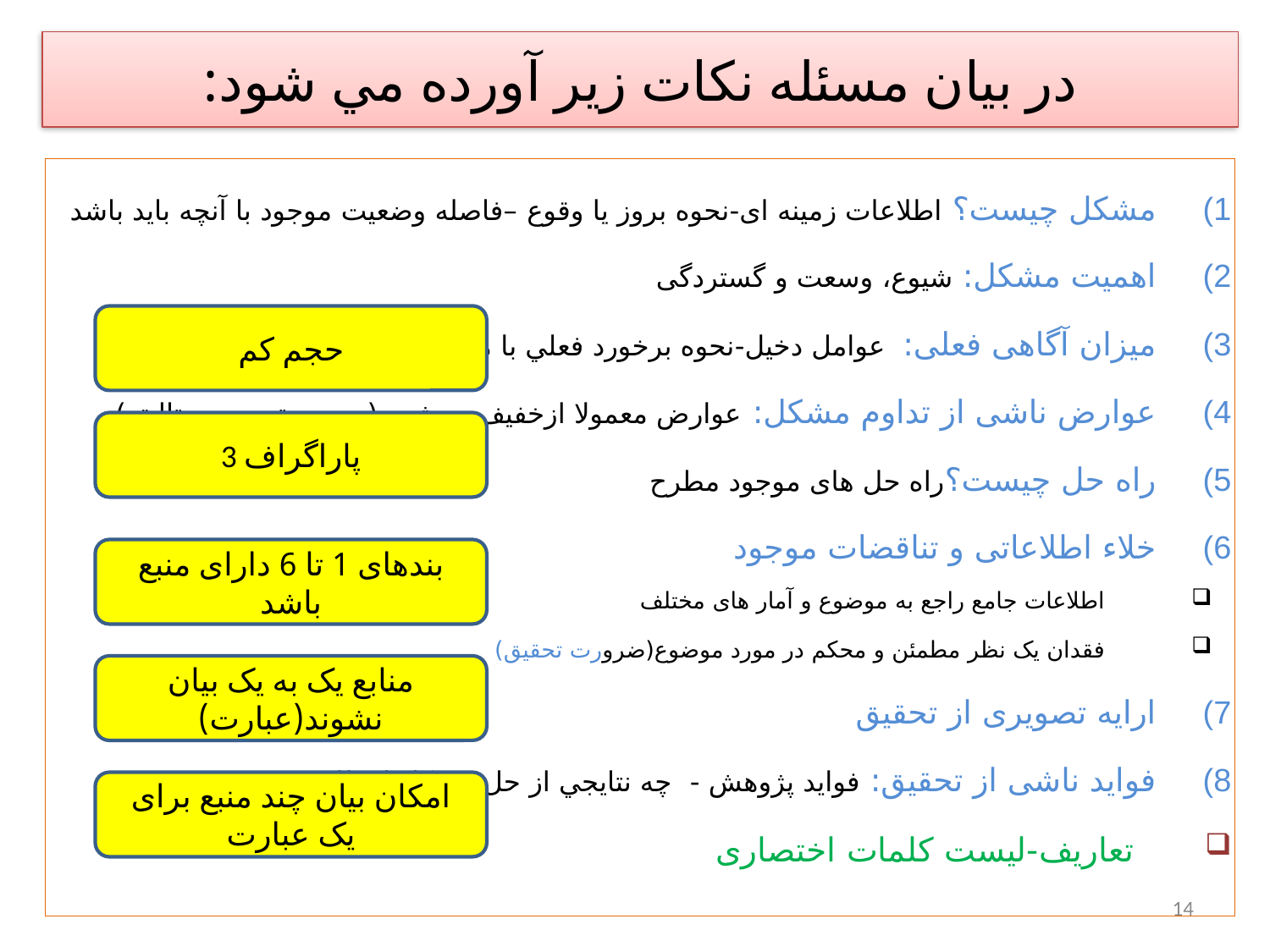

# در بيان مسئله نكات زير آورده مي شود:
مشکل چیست؟ اطلاعات زمینه ای-نحوه بروز يا وقوع –فاصله وضعیت موجود با آنچه باید باشد
اهمیت مشکل: شیوع، وسعت و گستردگی
میزان آگاهی فعلی:  عوامل دخیل-نحوه برخورد فعلي با مشكل
عوارض ناشی از تداوم مشکل: عوارض معمولا ازخفیف به شدید(موربیدیته به مورتالیته)
راه حل چیست؟راه حل های موجود مطرح
خلاء اطلاعاتی و تناقضات موجود
اطلاعات جامع راجع به موضوع و آمار های مختلف
فقدان یک نظر مطمئن و محکم در مورد موضوع(ضرورت تحقیق)
ارایه تصویری از تحقیق
فواید ناشی از تحقیق: فوايد پژوهش -  چه نتايجي از حل مشكل انتظار مي رود
   تعاریف-لیست کلمات اختصاری
حجم کم
3 پاراگراف
بندهای 1 تا 6 دارای منبع باشد
منابع یک به یک بیان نشوند(عبارت)
امکان بیان چند منبع برای یک عبارت
14